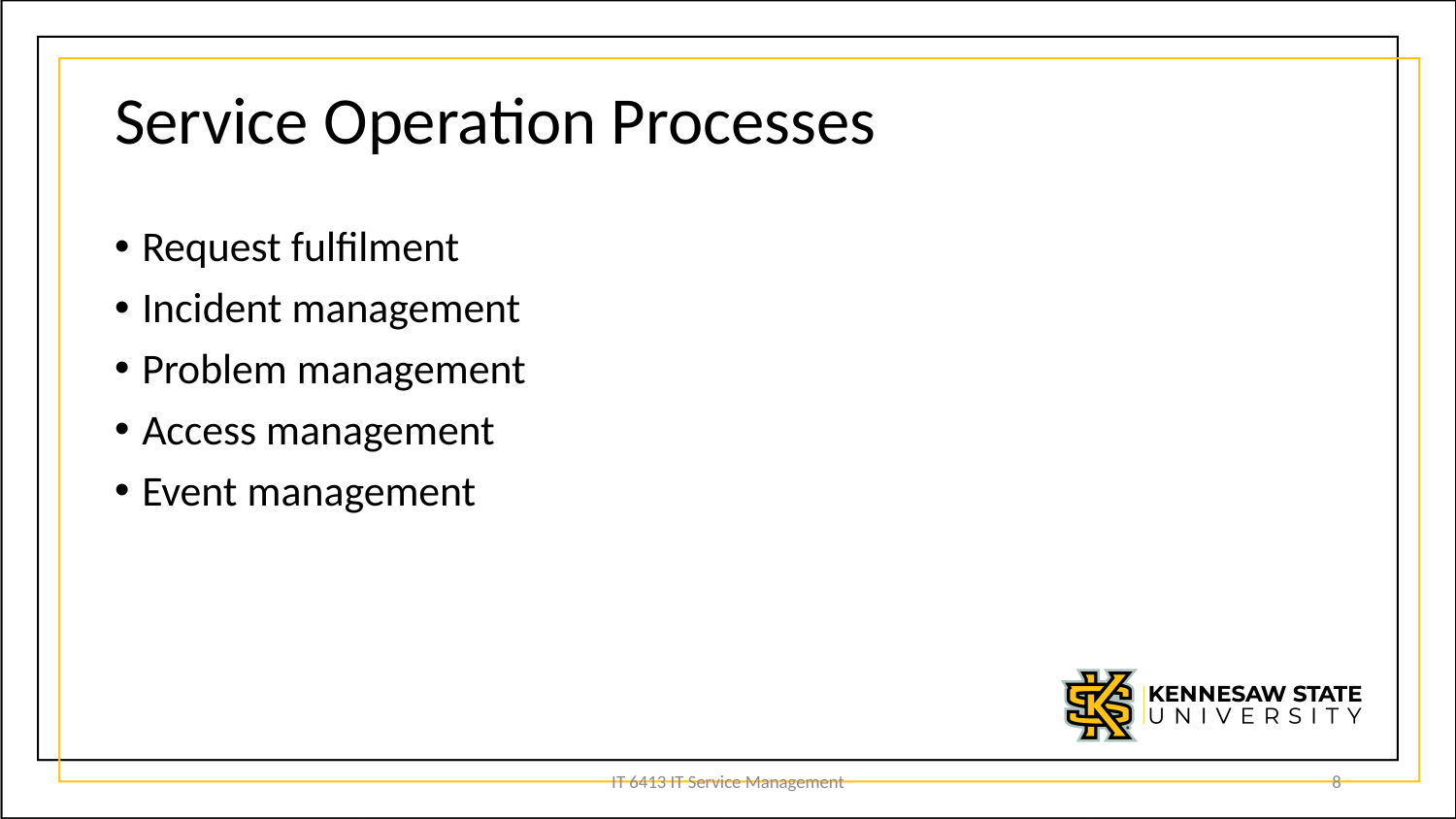

# Service Operation Processes
Request fulfilment
Incident management
Problem management
Access management
Event management
IT 6413 IT Service Management
8